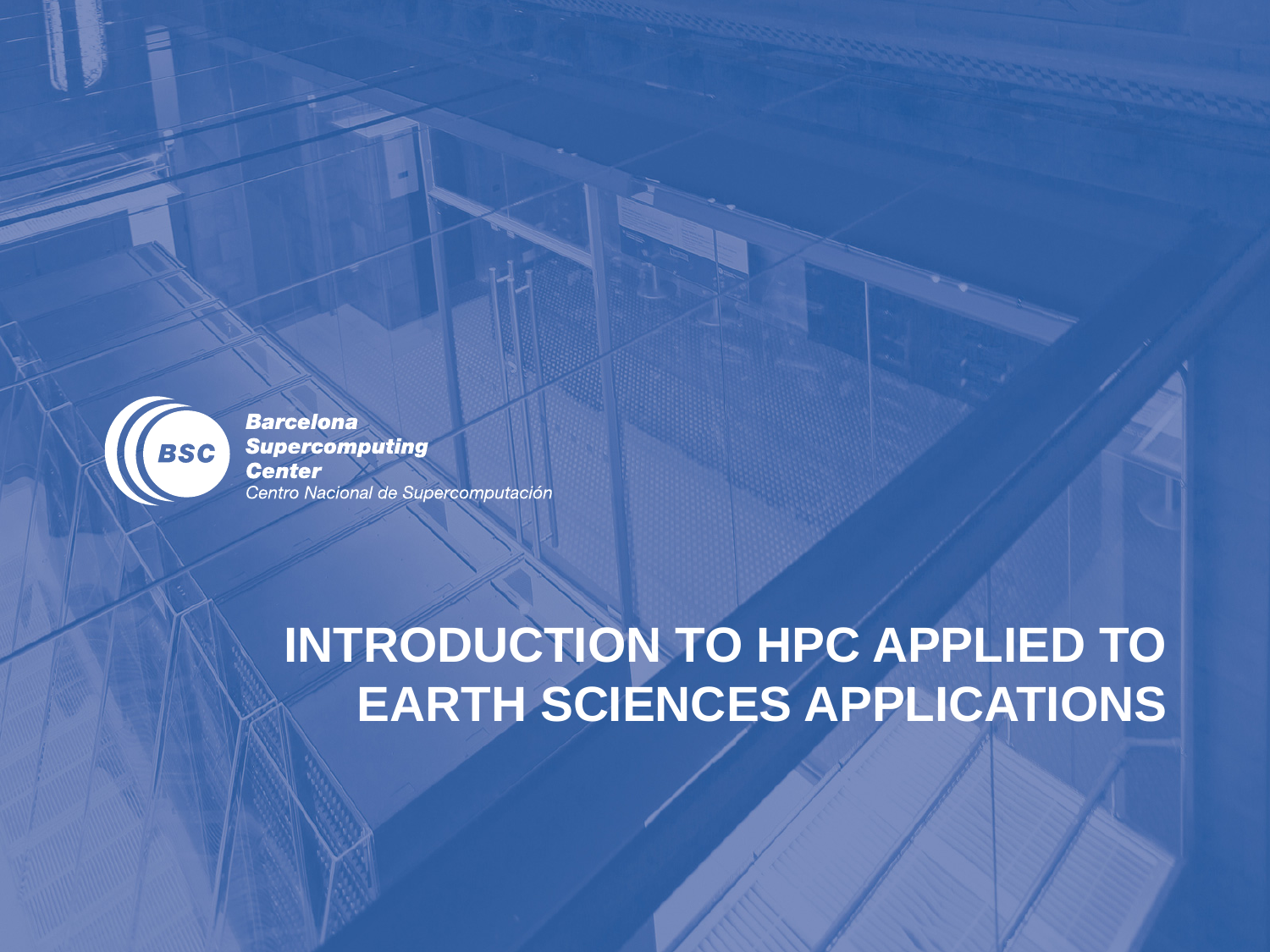

# Introduction to HPC APPLIED TO Earth Sciences Applications